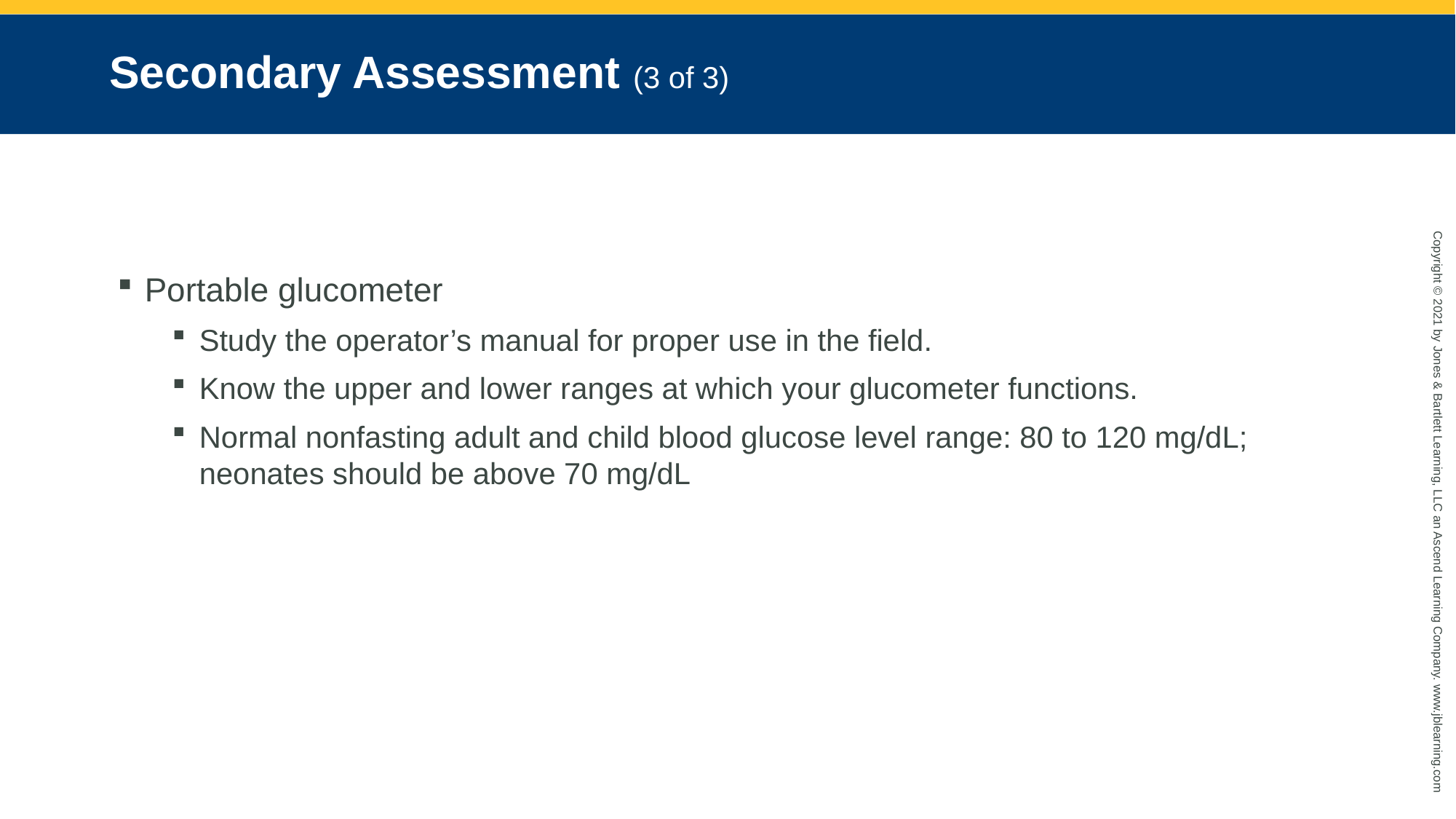

# Secondary Assessment (3 of 3)
Portable glucometer
Study the operator’s manual for proper use in the field.
Know the upper and lower ranges at which your glucometer functions.
Normal nonfasting adult and child blood glucose level range: 80 to 120 mg/dL; neonates should be above 70 mg/dL